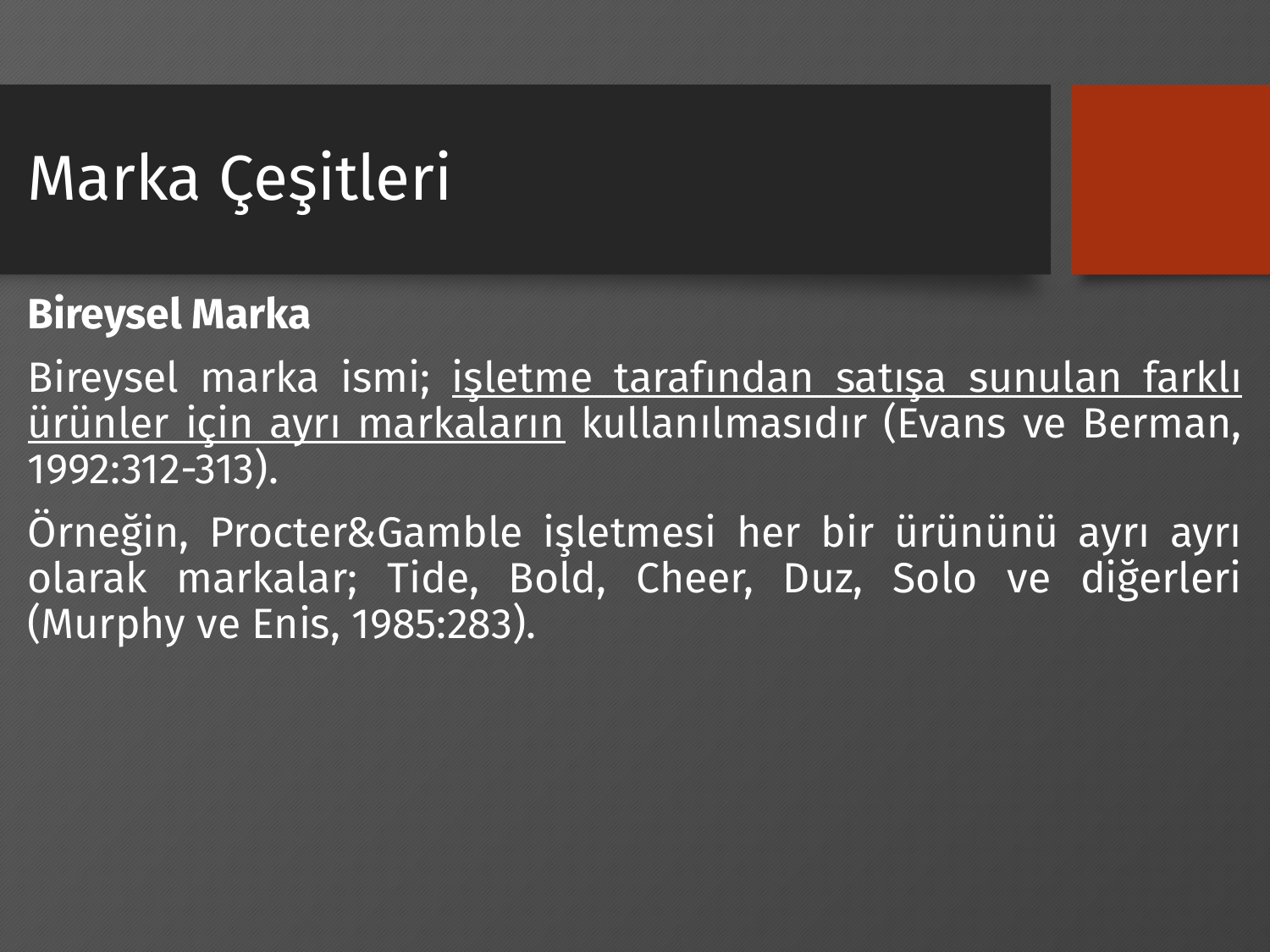

# Marka Çeşitleri
Bireysel Marka
Bireysel marka ismi; işletme tarafından satışa sunulan farklı ürünler için ayrı markaların kullanılmasıdır (Evans ve Berman, 1992:312-313).
Örneğin, Procter&Gamble işletmesi her bir ürününü ayrı ayrı olarak markalar; Tide, Bold, Cheer, Duz, Solo ve diğerleri (Murphy ve Enis, 1985:283).